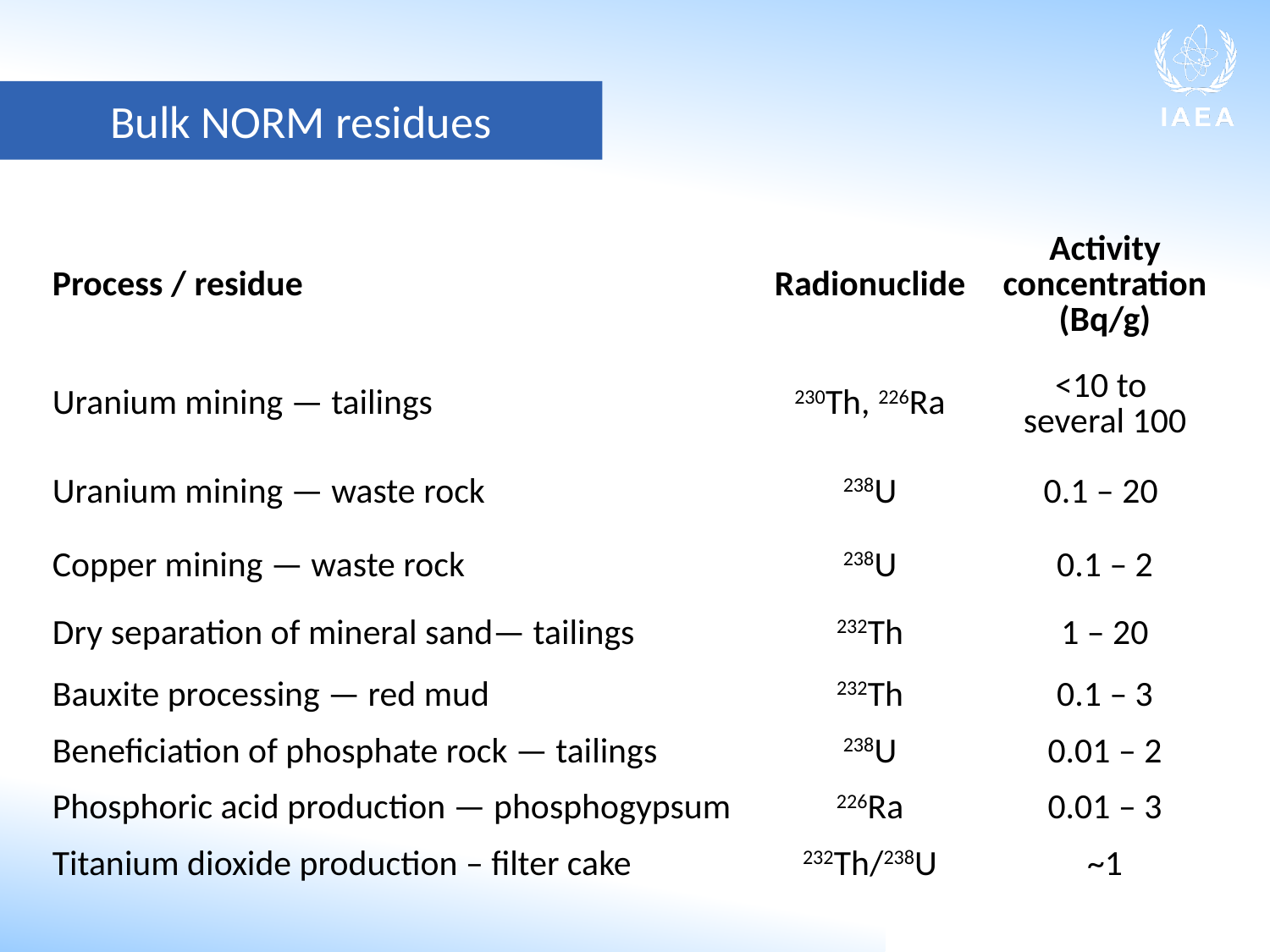

Bulk NORM residues
| Process / residue | Radionuclide | Activity concentration (Bq/g) |
| --- | --- | --- |
| Uranium mining — tailings | 230Th, 226Ra | <10 to several 100 |
| Uranium mining — waste rock | 238U | 0.1 – 20 |
| Copper mining — waste rock | 238U | 0.1 – 2 |
| Dry separation of mineral sand— tailings | 232Th | 1 – 20 |
| Bauxite processing — red mud | 232Th | 0.1 – 3 |
| Beneficiation of phosphate rock — tailings | 238U | 0.01 – 2 |
| Phosphoric acid production — phosphogypsum | 226Ra | 0.01 – 3 |
| Titanium dioxide production – filter cake | 232Th/238U | ~1 |